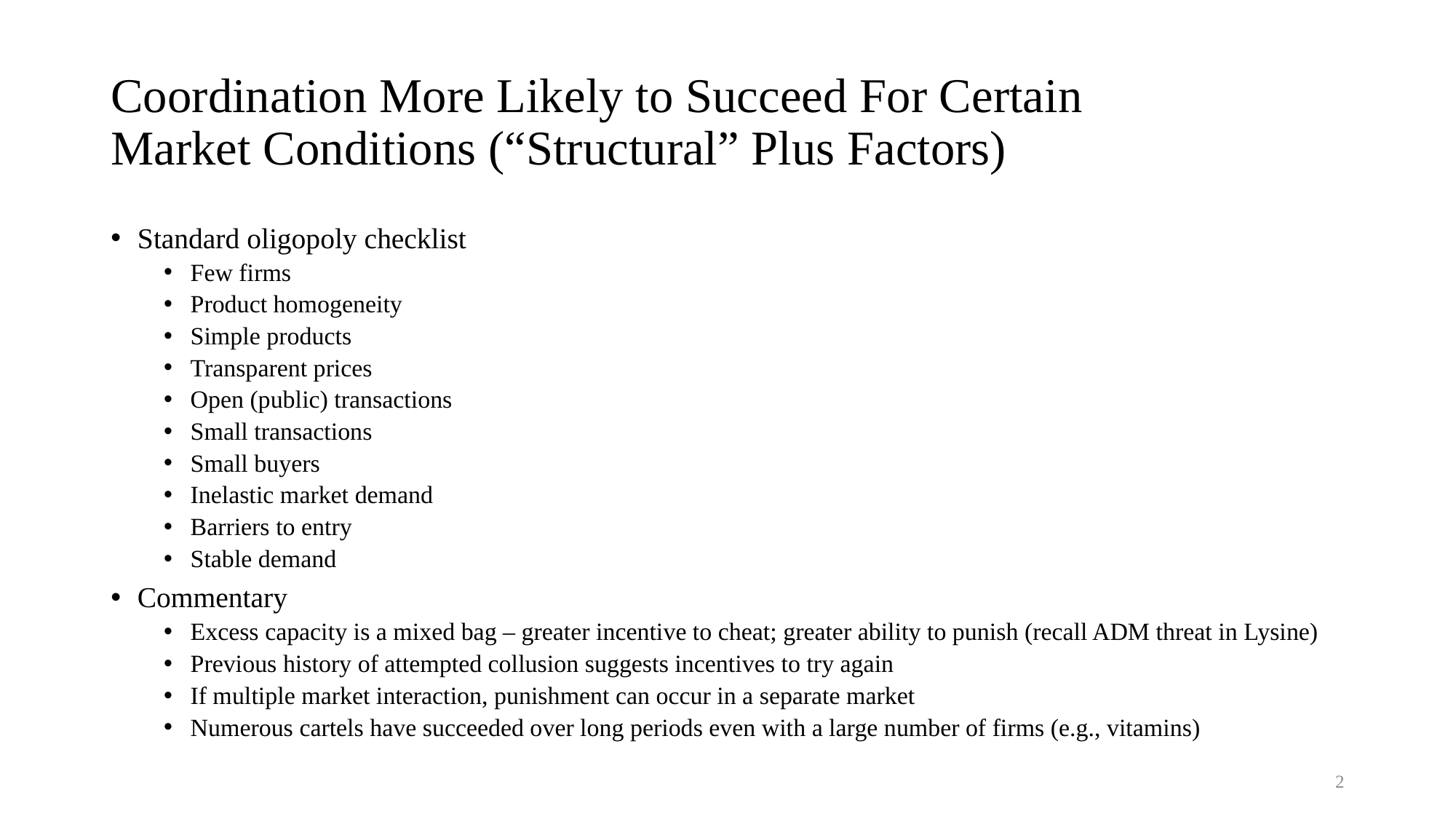

# Coordination More Likely to Succeed For Certain Market Conditions (“Structural” Plus Factors)
Standard oligopoly checklist
Few firms
Product homogeneity
Simple products
Transparent prices
Open (public) transactions
Small transactions
Small buyers
Inelastic market demand
Barriers to entry
Stable demand
Commentary
Excess capacity is a mixed bag – greater incentive to cheat; greater ability to punish (recall ADM threat in Lysine)
Previous history of attempted collusion suggests incentives to try again
If multiple market interaction, punishment can occur in a separate market
Numerous cartels have succeeded over long periods even with a large number of firms (e.g., vitamins)

2